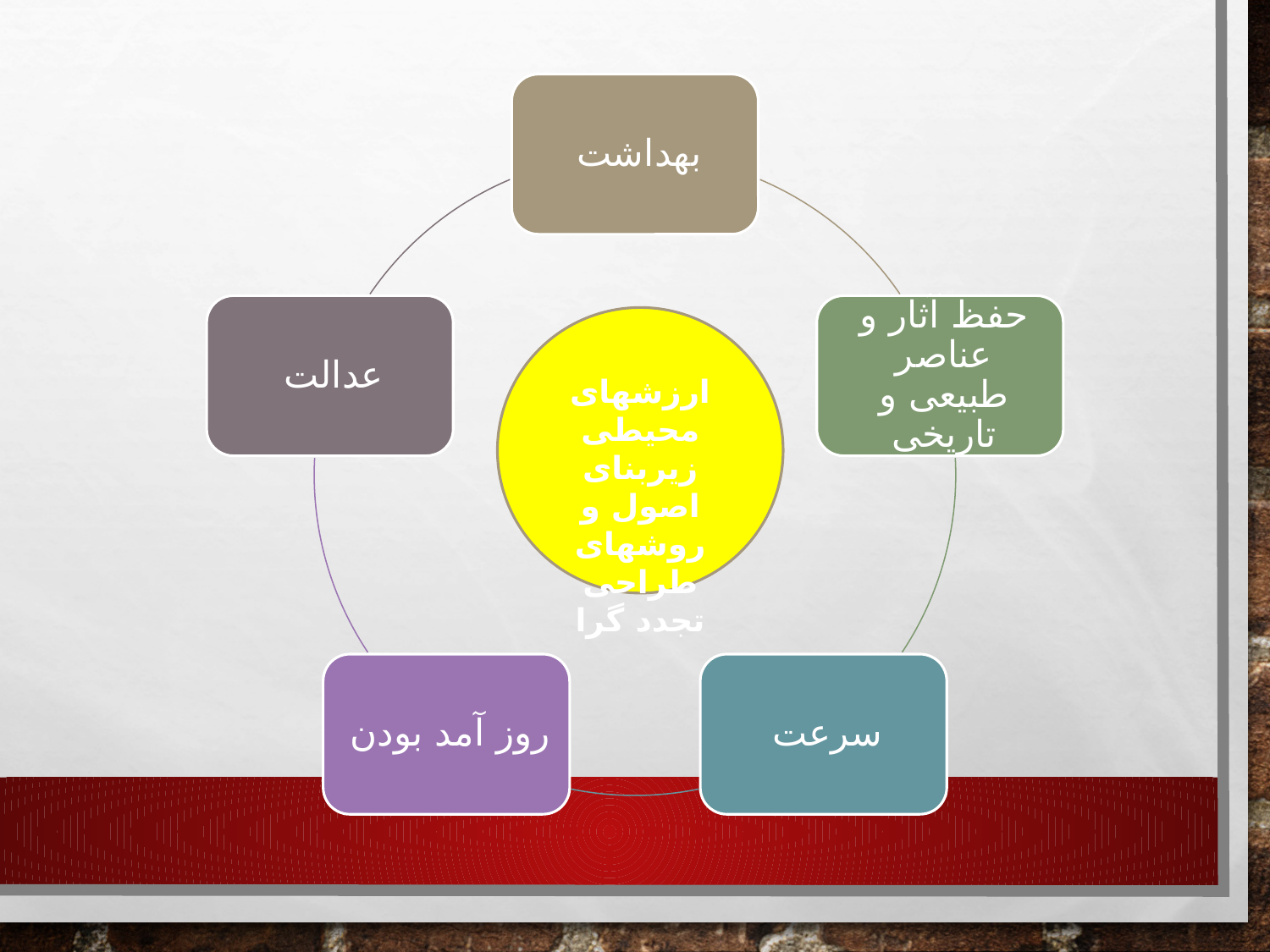

بهداشت
حفظ آثار و عناصر طبیعی و تاریخی
سرعت
روز آمد بودن
عدالت

ارزشهای محیطی زیربنای اصول و روشهای طراحی تجدد گرا